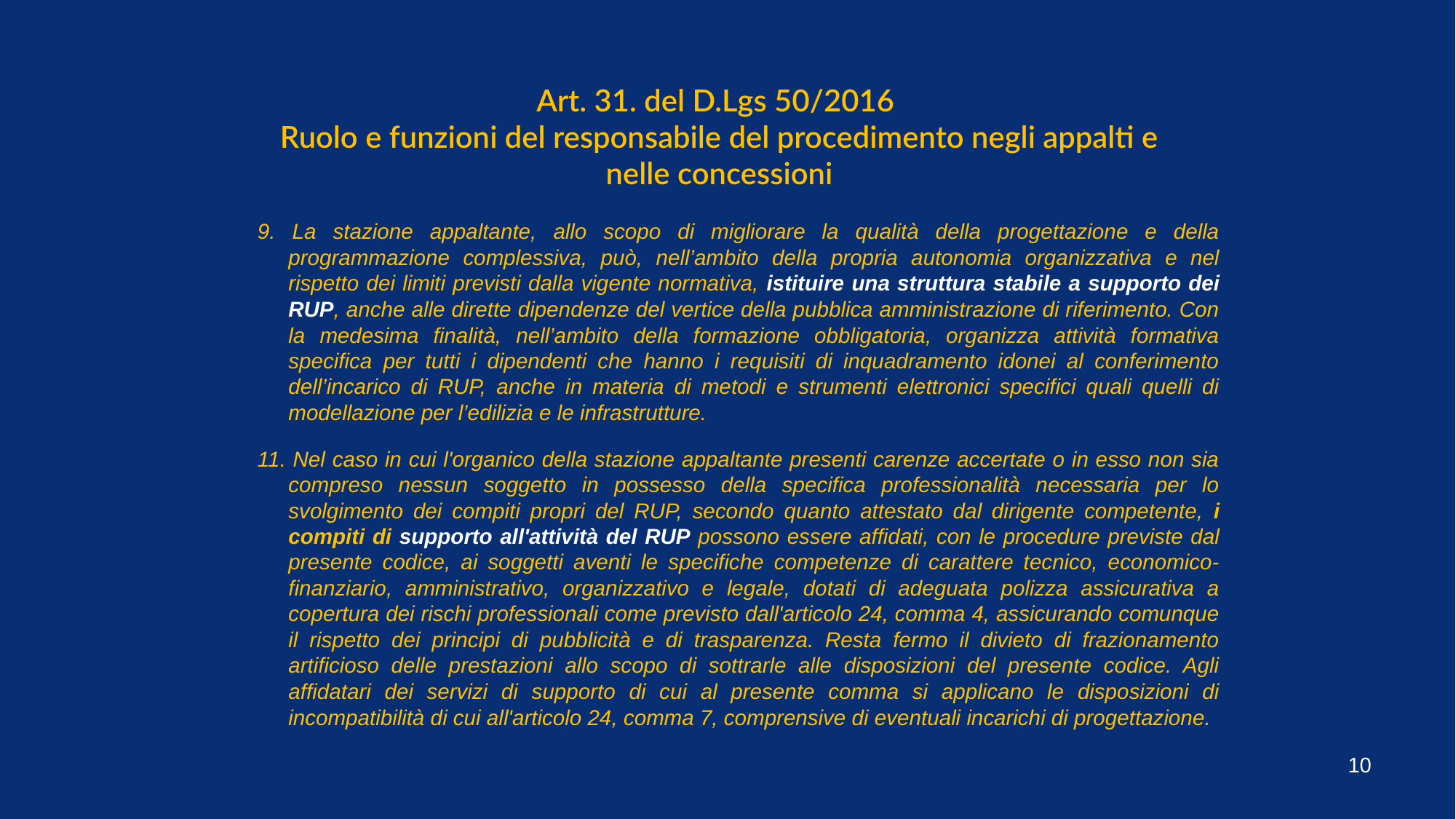

Art. 31. del D.Lgs 50/2016
Ruolo e funzioni del responsabile del procedimento negli appalti e nelle concessioni

9. La stazione appaltante, allo scopo di migliorare la qualità della progettazione e della programmazione complessiva, può, nell’ambito della propria autonomia organizzativa e nel rispetto dei limiti previsti dalla vigente normativa, istituire una struttura stabile a supporto dei RUP, anche alle dirette dipendenze del vertice della pubblica amministrazione di riferimento. Con la medesima finalità, nell’ambito della formazione obbligatoria, organizza attività formativa specifica per tutti i dipendenti che hanno i requisiti di inquadramento idonei al conferimento dell’incarico di RUP, anche in materia di metodi e strumenti elettronici specifici quali quelli di modellazione per l’edilizia e le infrastrutture.
11. Nel caso in cui l'organico della stazione appaltante presenti carenze accertate o in esso non sia compreso nessun soggetto in possesso della specifica professionalità necessaria per lo svolgimento dei compiti propri del RUP, secondo quanto attestato dal dirigente competente, i compiti di supporto all'attività del RUP possono essere affidati, con le procedure previste dal presente codice, ai soggetti aventi le specifiche competenze di carattere tecnico, economico-finanziario, amministrativo, organizzativo e legale, dotati di adeguata polizza assicurativa a copertura dei rischi professionali come previsto dall'articolo 24, comma 4, assicurando comunque il rispetto dei principi di pubblicità e di trasparenza. Resta fermo il divieto di frazionamento artificioso delle prestazioni allo scopo di sottrarle alle disposizioni del presente codice. Agli affidatari dei servizi di supporto di cui al presente comma si applicano le disposizioni di incompatibilità di cui all'articolo 24, comma 7, comprensive di eventuali incarichi di progettazione.

10